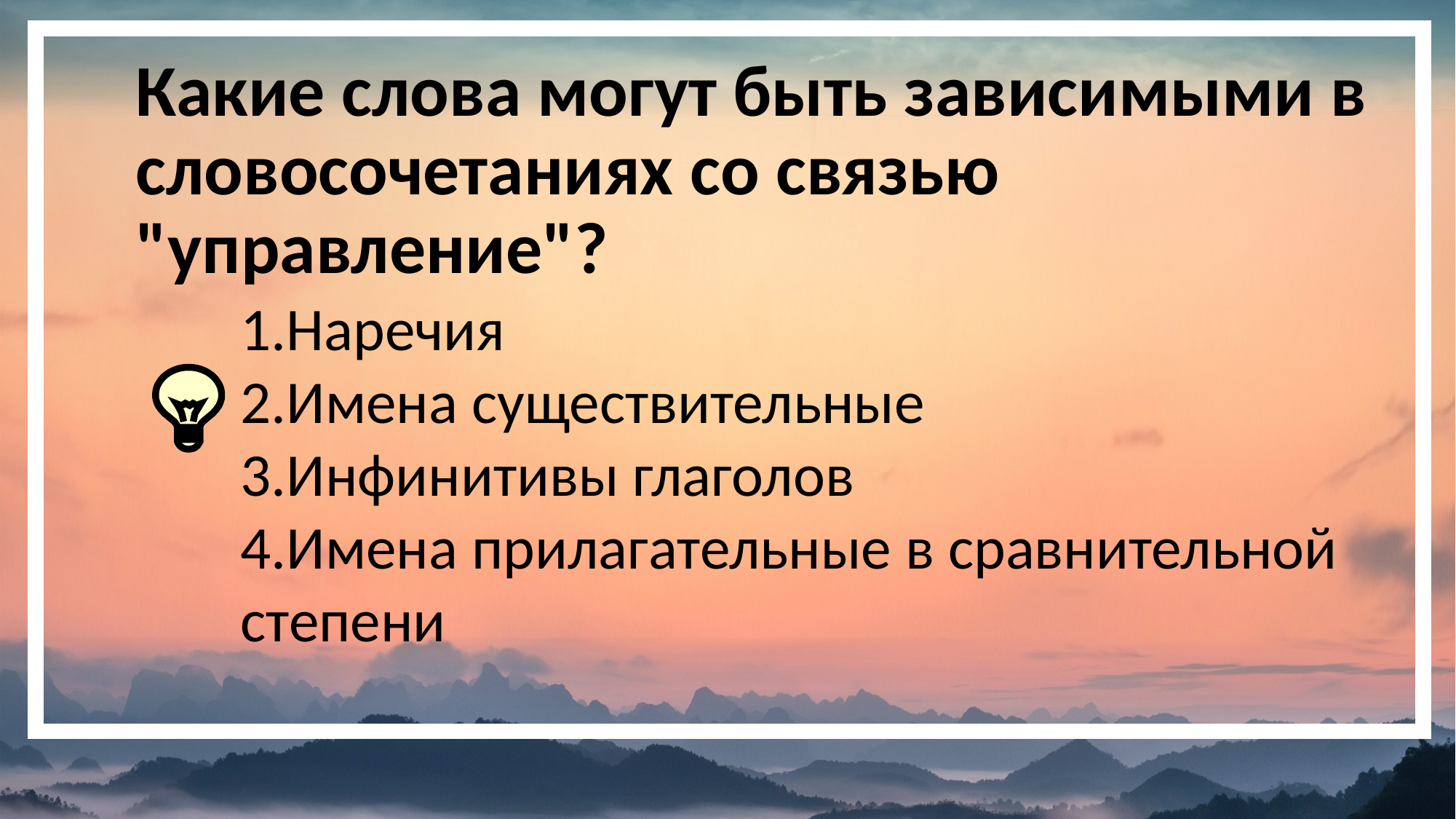

Какие слова могут быть зависимыми в словосочетаниях со связью "управление"?
1.Наречия
2.Имена существительные
3.Инфинитивы глаголов
4.Имена прилагательные в сравнительной степени